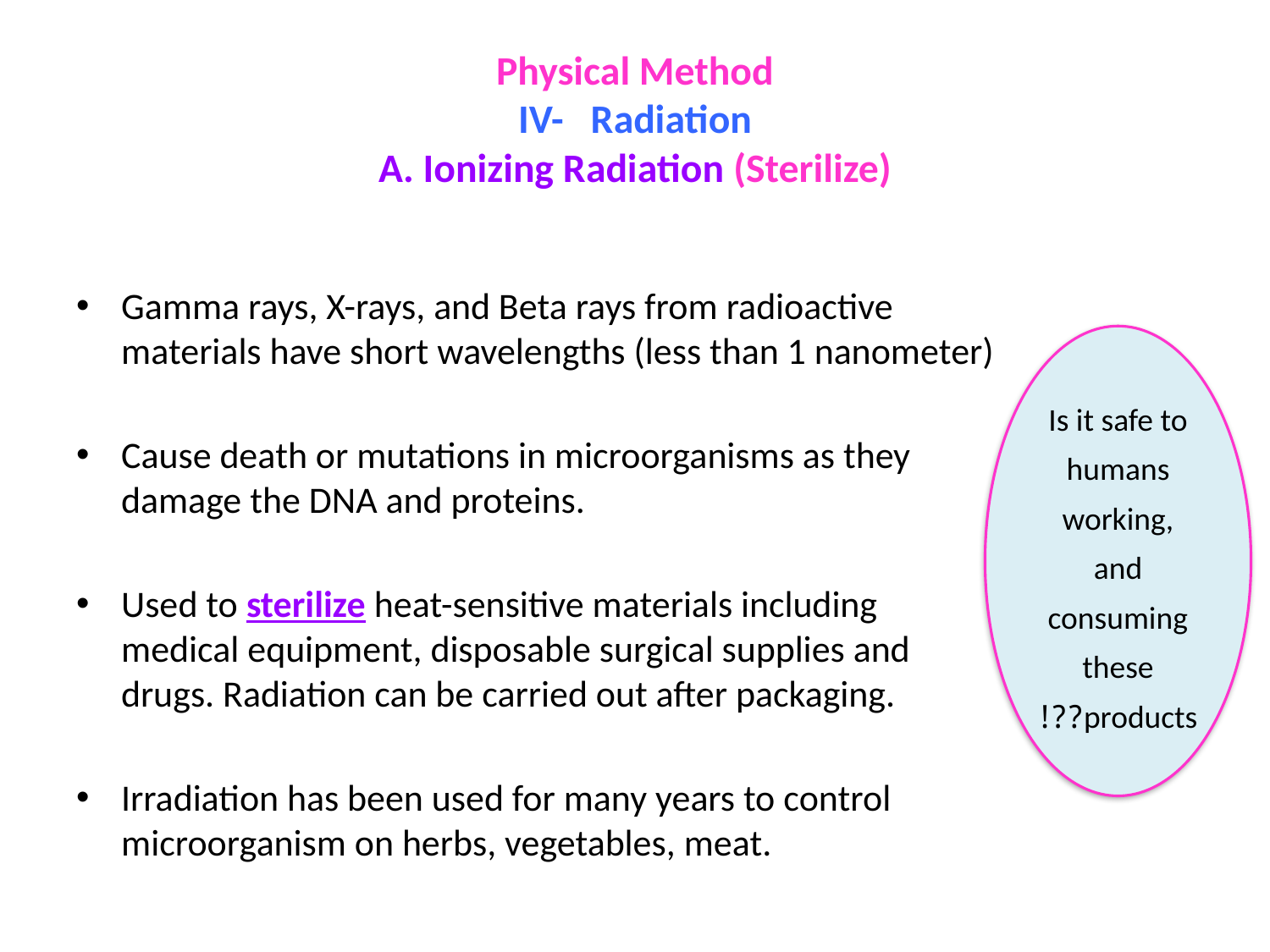

# Physical Method IV-   Radiation A. Ionizing Radiation (Sterilize)
Gamma rays, X-rays, and Beta rays from radioactive materials have short wavelengths (less than 1 nanometer)

Cause death or mutations in microorganisms as they damage the DNA and proteins.

Used to sterilize heat-sensitive materials including medical equipment, disposable surgical supplies and drugs. Radiation can be carried out after packaging.

Irradiation has been used for many years to control microorganism on herbs, vegetables, meat.

Is it safe to humans working, and consuming these products??!